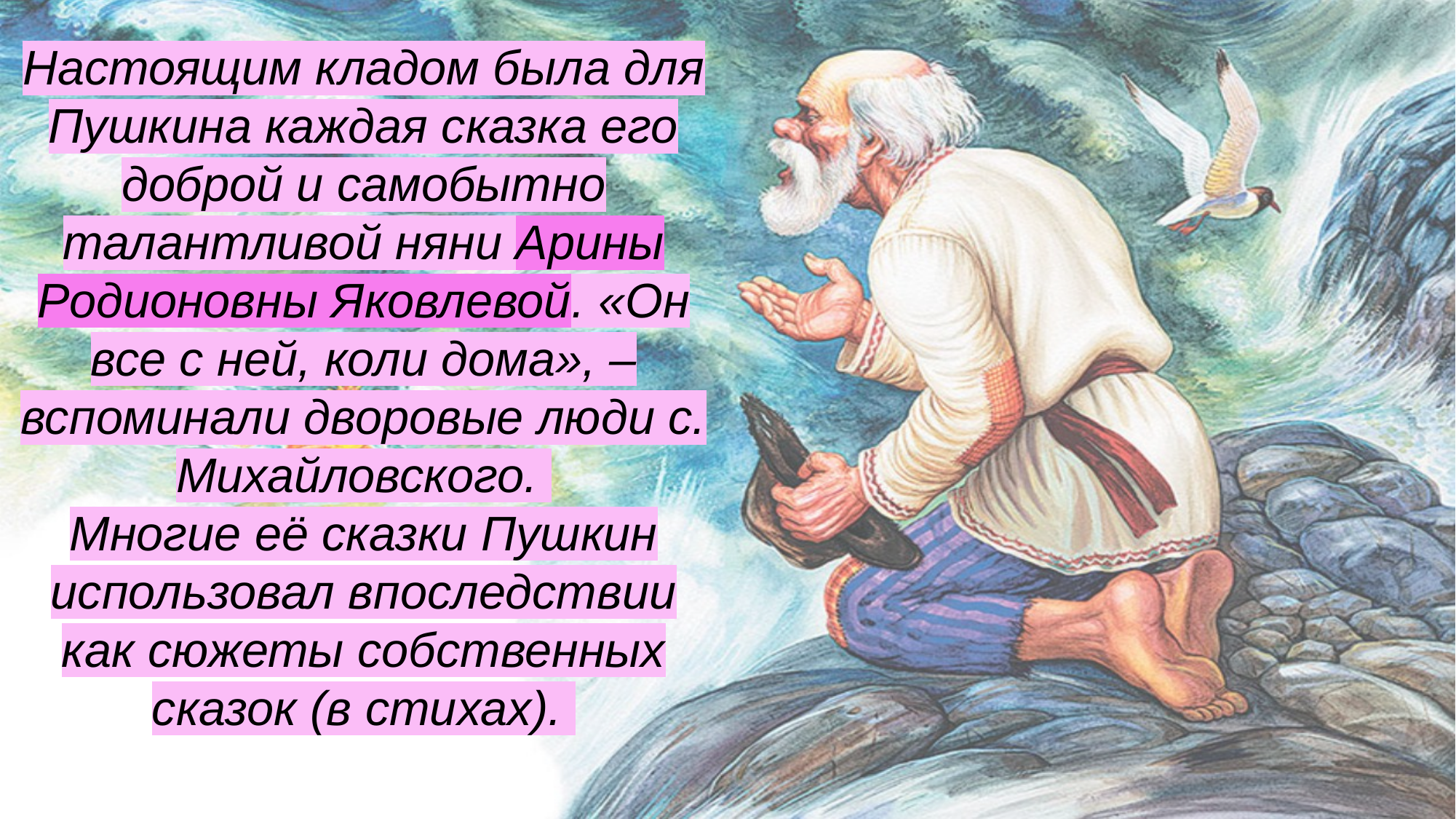

Настоящим кладом была для Пушкина каждая сказка его доброй и самобытно талантливой няни Арины Родионовны Яковлевой. «Он все с ней, коли дома», – вспоминали дворовые люди с. Михайловского.
Многие её сказки Пушкин использовал впоследствии как сюжеты собственных сказок (в стихах).